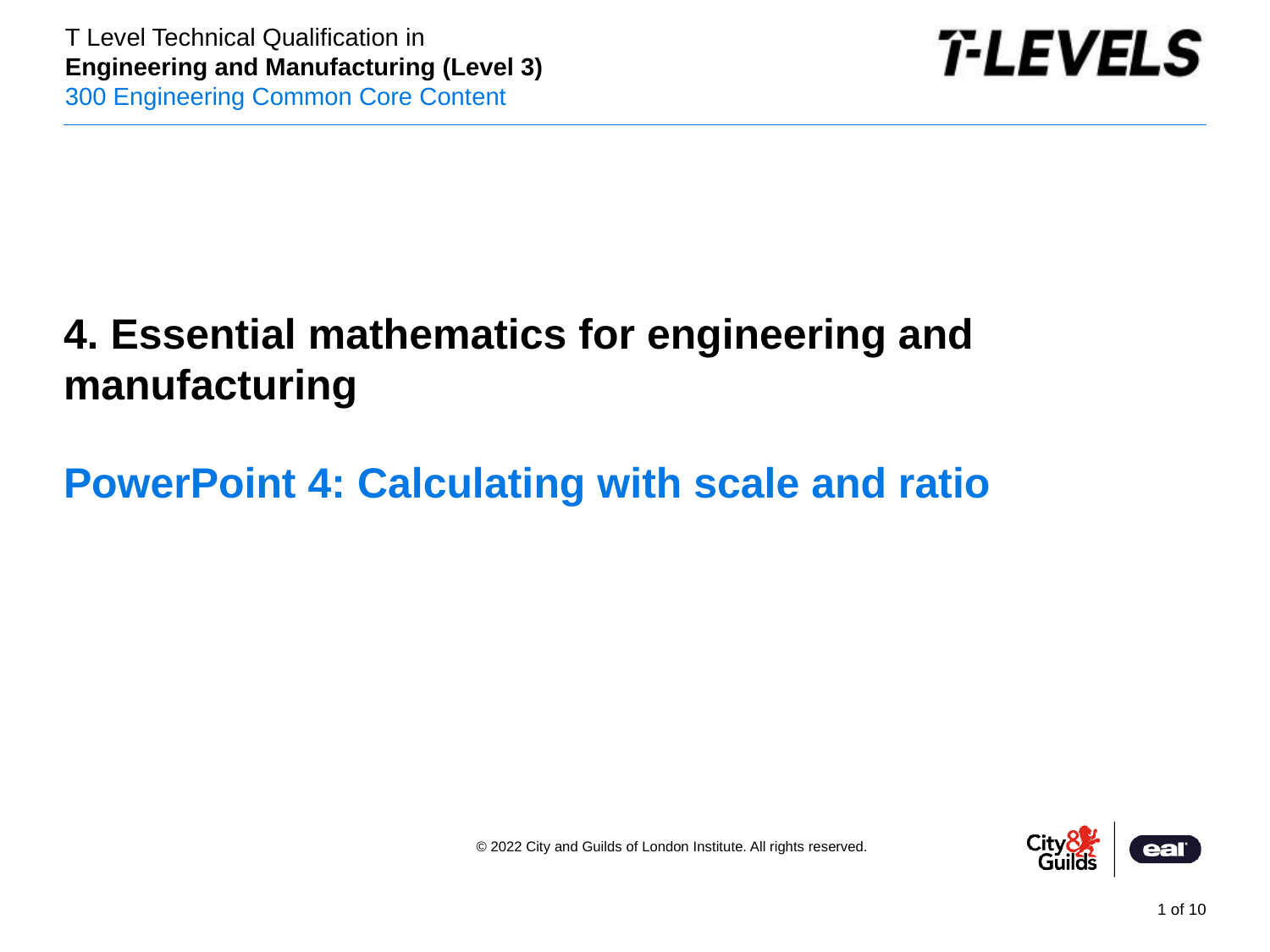

PowerPoint presentation
4. Essential mathematics for engineering and manufacturing
# PowerPoint 4: Calculating with scale and ratio